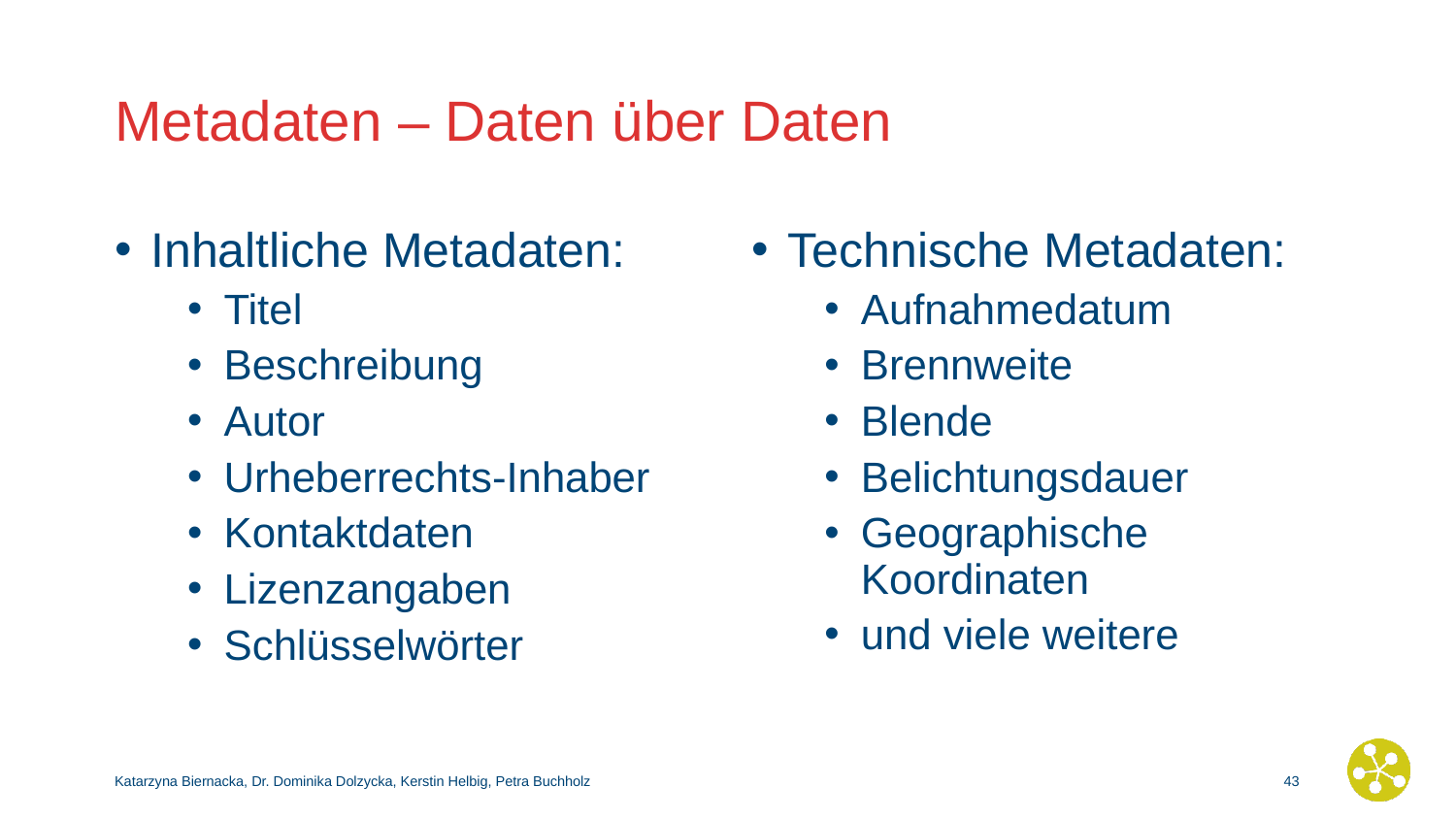

# Metadaten – Daten über Daten
Inhaltliche Metadaten:
Titel
Beschreibung
Autor
Urheberrechts-Inhaber
Kontaktdaten
Lizenzangaben
Schlüsselwörter
Technische Metadaten:
Aufnahmedatum
Brennweite
Blende
Belichtungsdauer
Geographische Koordinaten
und viele weitere

Katarzyna Biernacka, Dr. Dominika Dolzycka, Kerstin Helbig, Petra Buchholz
43